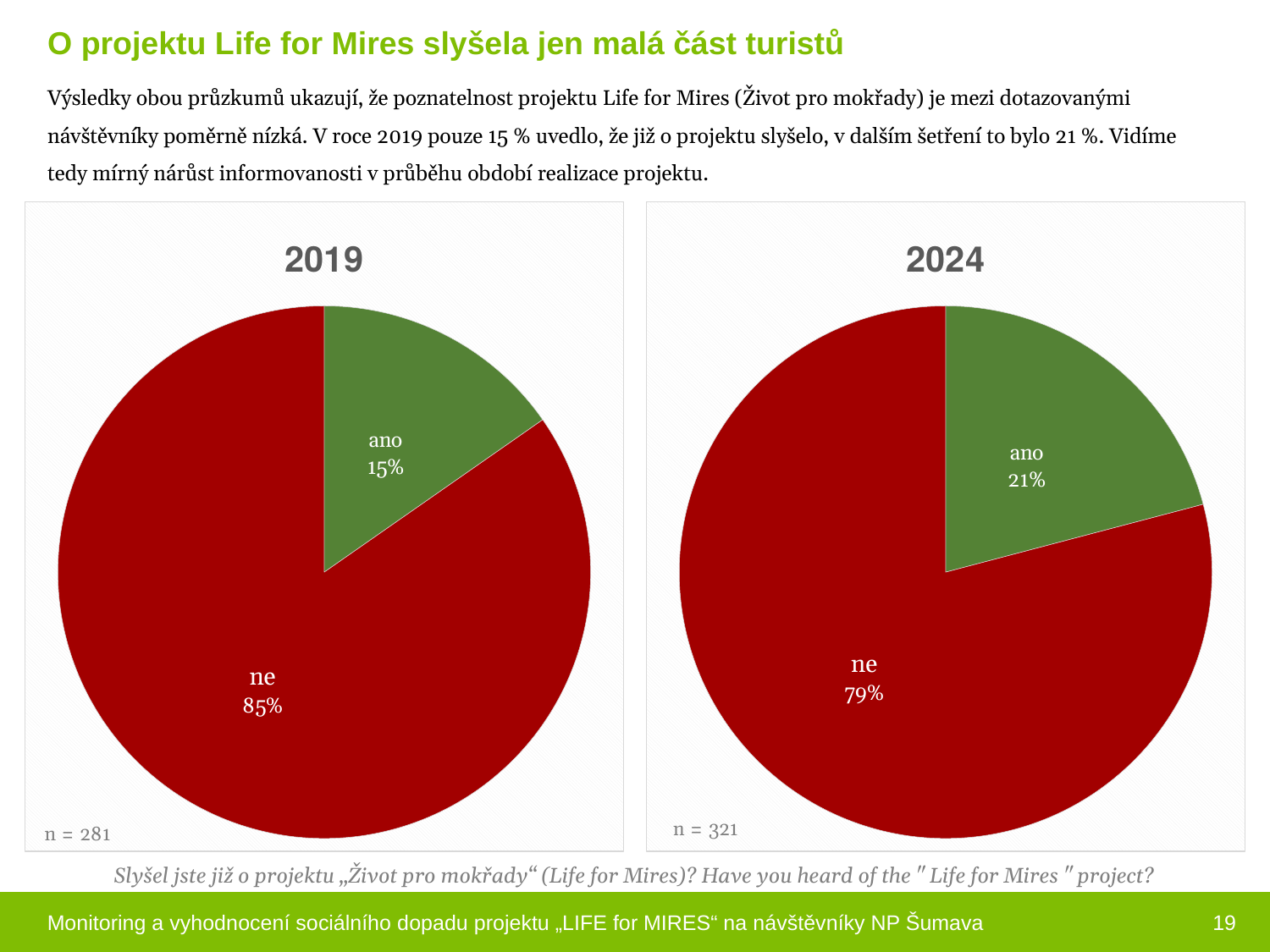

O projektu Life for Mires slyšela jen malá část turistů
Výsledky obou průzkumů ukazují, že poznatelnost projektu Life for Mires (Život pro mokřady) je mezi dotazovanými návštěvníky poměrně nízká. V roce 2019 pouze 15 % uvedlo, že již o projektu slyšelo, v dalším šetření to bylo 21 %. Vidíme tedy mírný nárůst informovanosti v průběhu období realizace projektu.

### Chart: 2019

| Category | Řada 1 |
|---|---|
| ano | 15.302491103202847 |
| ne | 84.69750889679716 |

### Chart: 2024

| Category | Řada 1 |
|---|---|
| ano | 20.9 |
| ne | 79.1 |
Slyšel jste již o projektu „Život pro mokřady“ (Life for Mires)? Have you heard of the " Life for Mires " project?
19
Monitoring a vyhodnocení sociálního dopadu projektu „LIFE for MIRES“ na návštěvníky NP Šumava